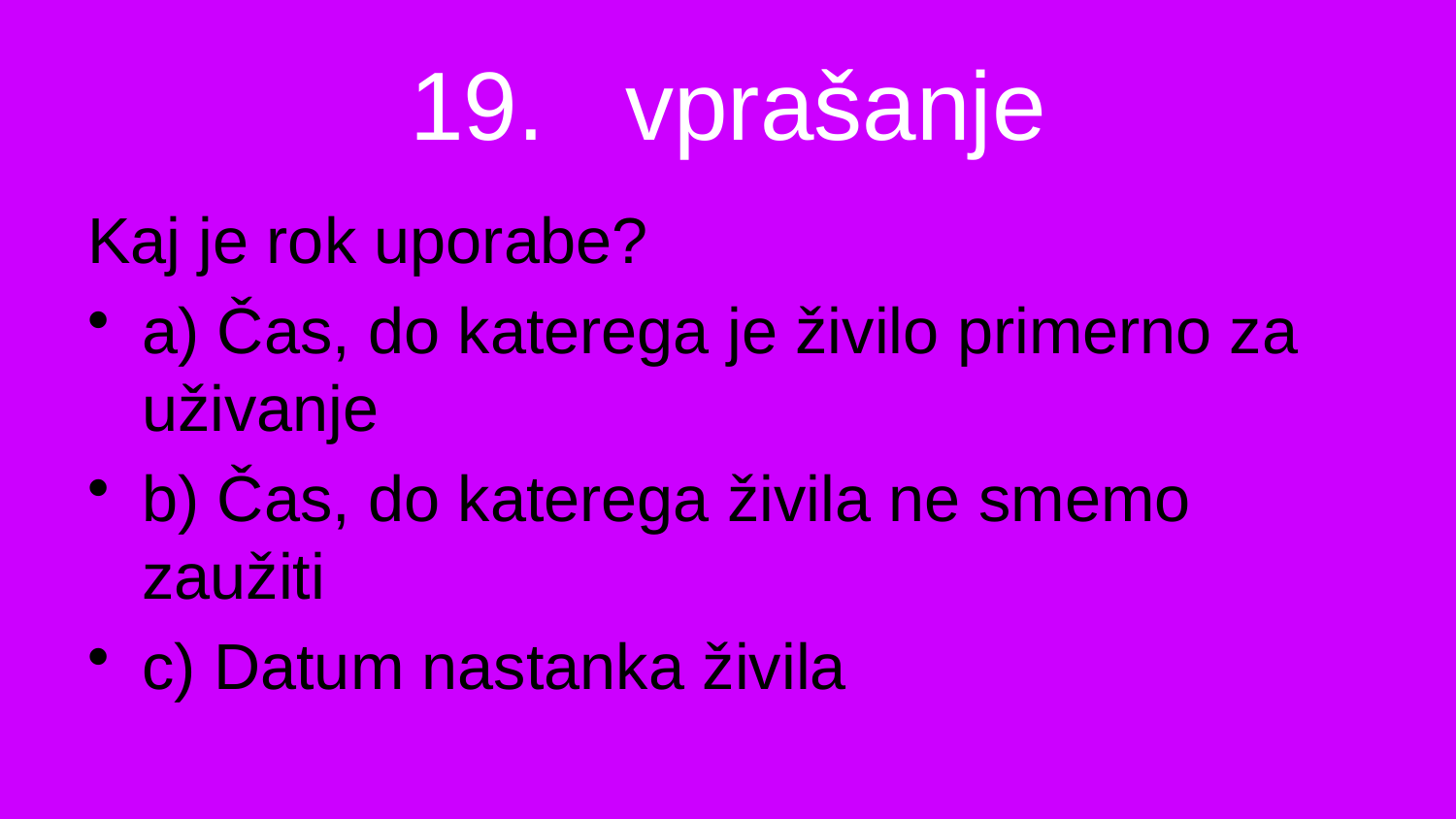

# 19.   vprašanje
Kaj je rok uporabe?
a) Čas, do katerega je živilo primerno za uživanje
b) Čas, do katerega živila ne smemo zaužiti
c) Datum nastanka živila